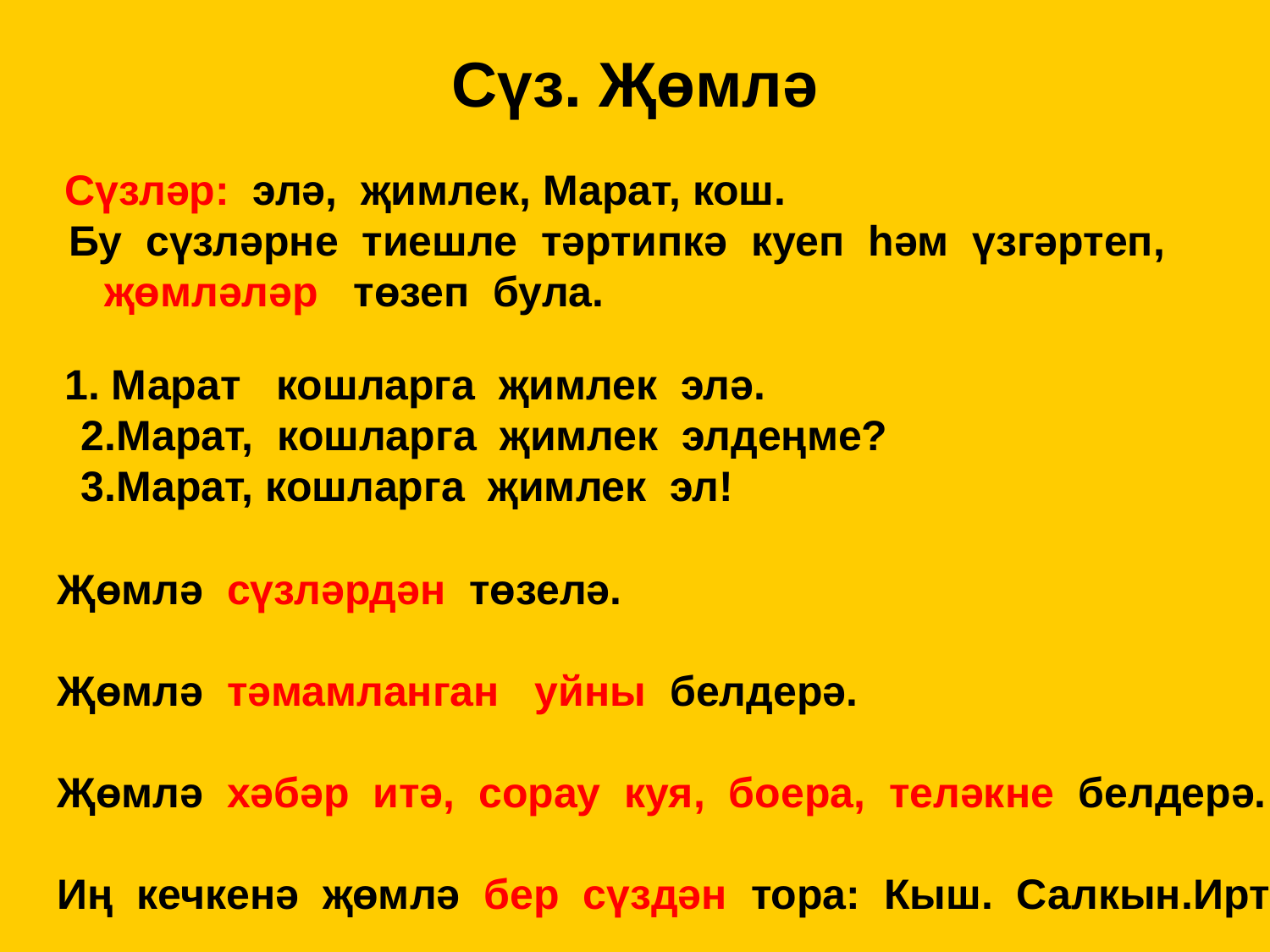

# Сүз. Җөмлә
  Сүзләр:  элә,  җимлек, Марат, кош.
  Бу  сүзләрне  тиешле  тәртипкә  куеп  һәм  үзгәртеп,
     җөмләләр   төзеп  була.

  1. Марат   кошларга  җимлек  элә.
   2.Марат,  кошларга  җимлек  элдеңме?
   3.Марат, кошларга  җимлек  эл!
Җөмлә  сүзләрдән  төзелә.

Җөмлә  тәмамланган   уйны  белдерә.

Җөмлә  хәбәр  итә,  сорау  куя,  боера,  теләкне  белдерә.

Иң  кечкенә  җөмлә  бер  сүздән  тора:  Кыш.  Салкын.Иртә.